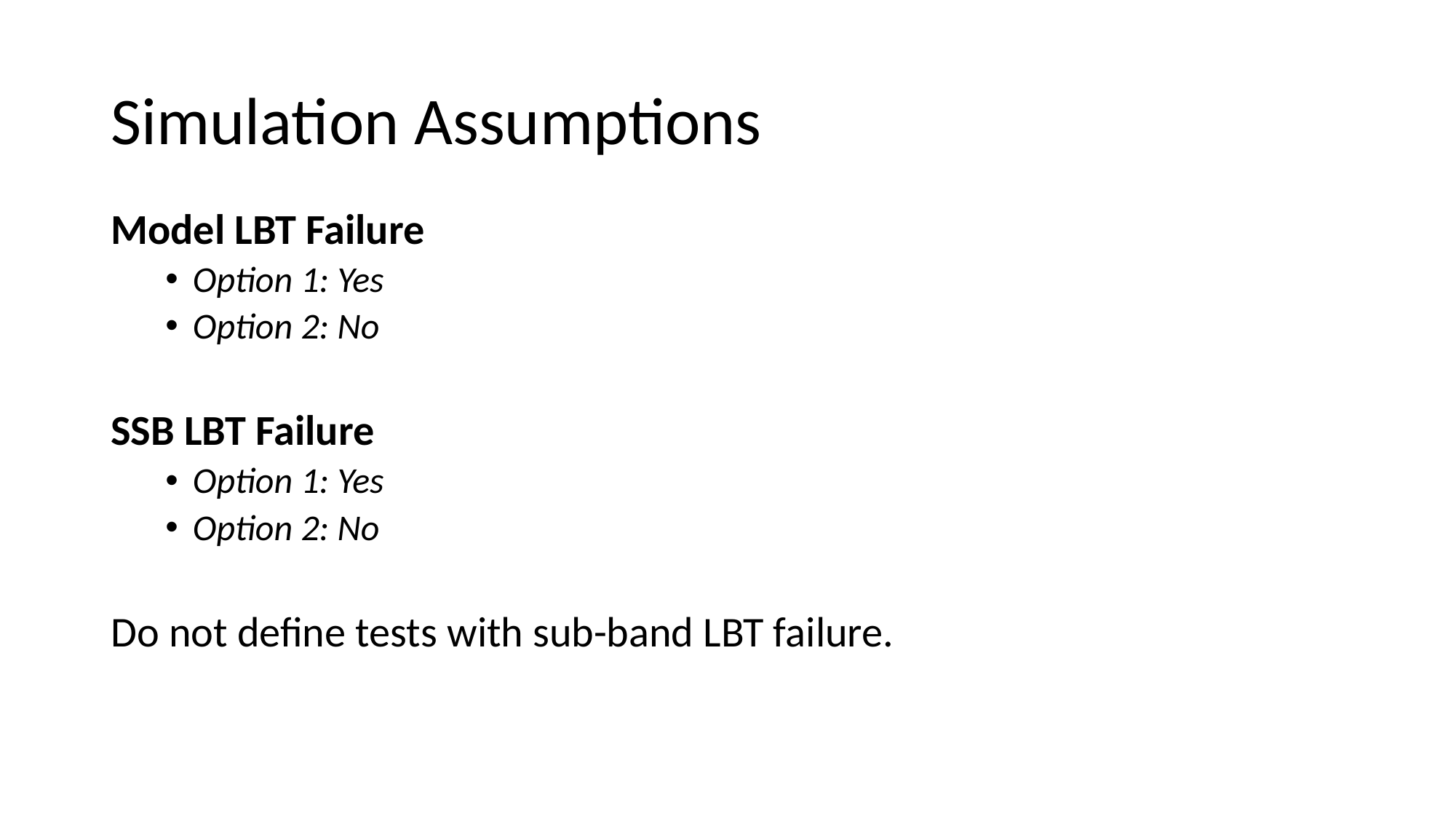

# Simulation Assumptions
Model LBT Failure
Option 1: Yes
Option 2: No

SSB LBT Failure
Option 1: Yes
Option 2: No

Do not define tests with sub-band LBT failure.